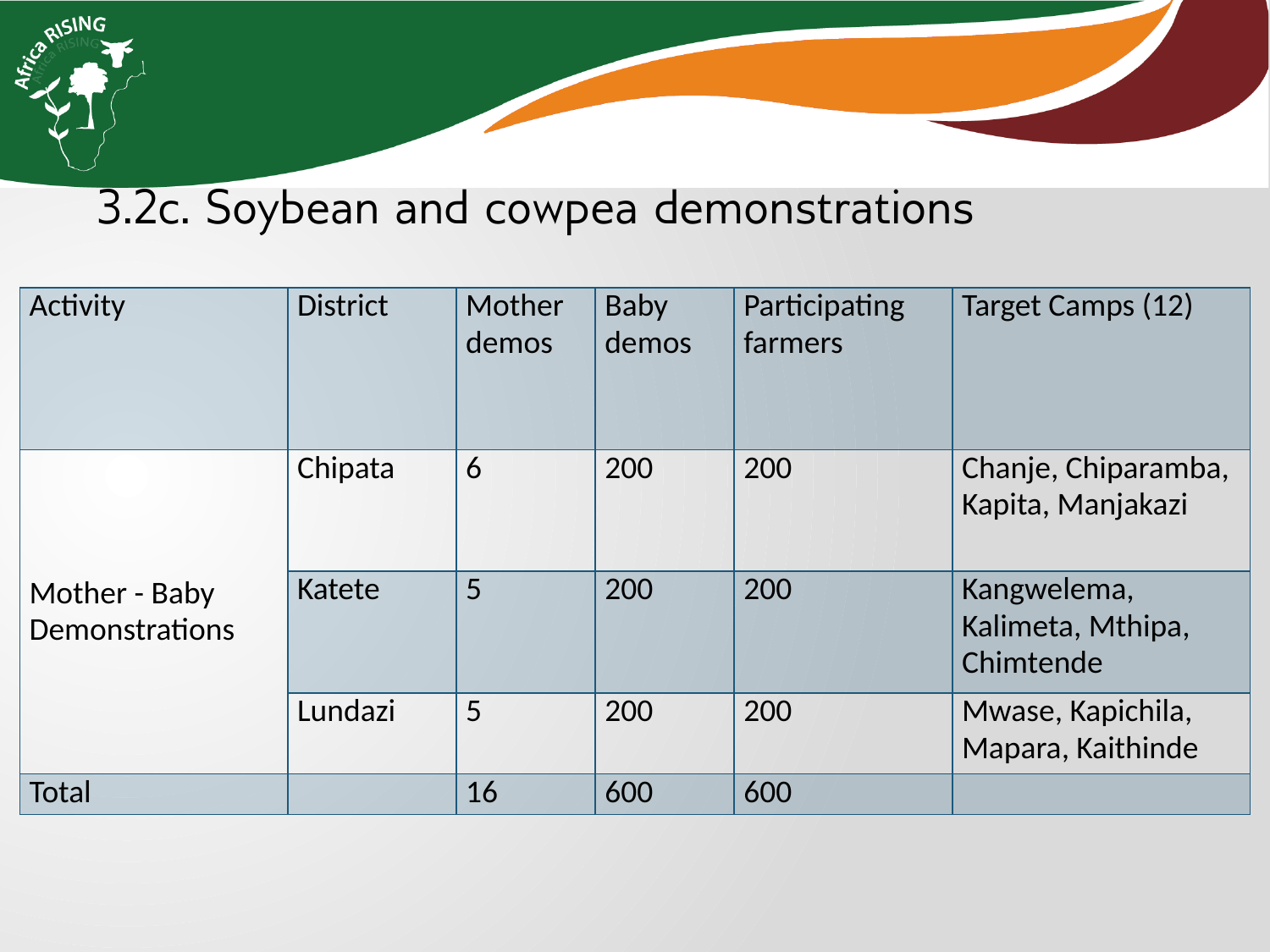

3.2c. Soybean and cowpea demonstrations

| Activity | District | Mother demos | Baby demos | Participating farmers | Target Camps (12) |
| --- | --- | --- | --- | --- | --- |
| Mother - Baby Demonstrations | Chipata | 6 | 200 | 200 | Chanje, Chiparamba, Kapita, Manjakazi |
|  | Katete | 5 | 200 | 200 | Kangwelema, Kalimeta, Mthipa, Chimtende |
|  | Lundazi | 5 | 200 | 200 | Mwase, Kapichila, Mapara, Kaithinde |
| Total |  | 16 | 600 | 600 |  |